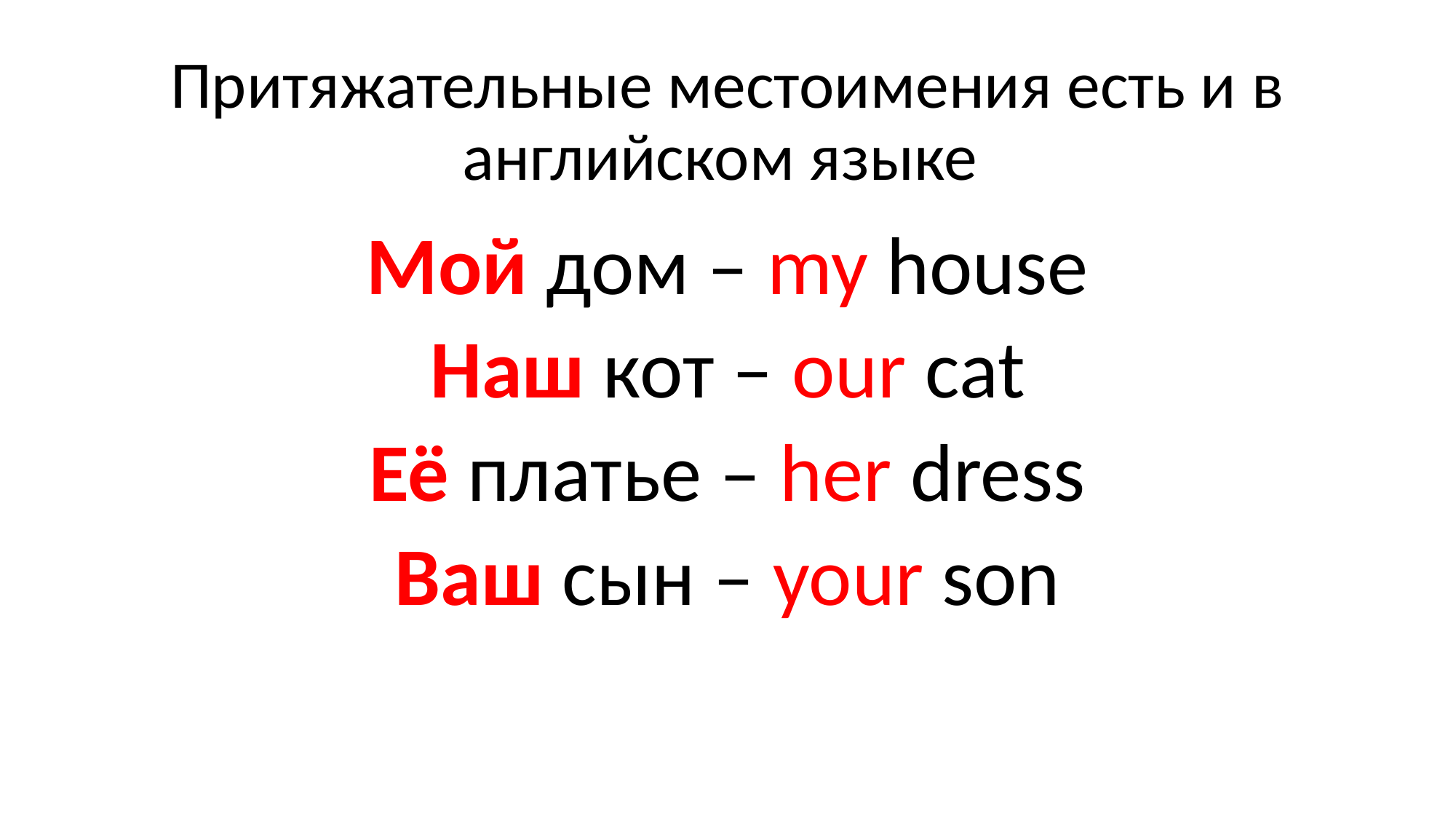

# Притяжательные местоимения есть и в английском языке
Мой дом – my house
Наш кот – our cat
Её платье – her dress
Ваш сын – your son